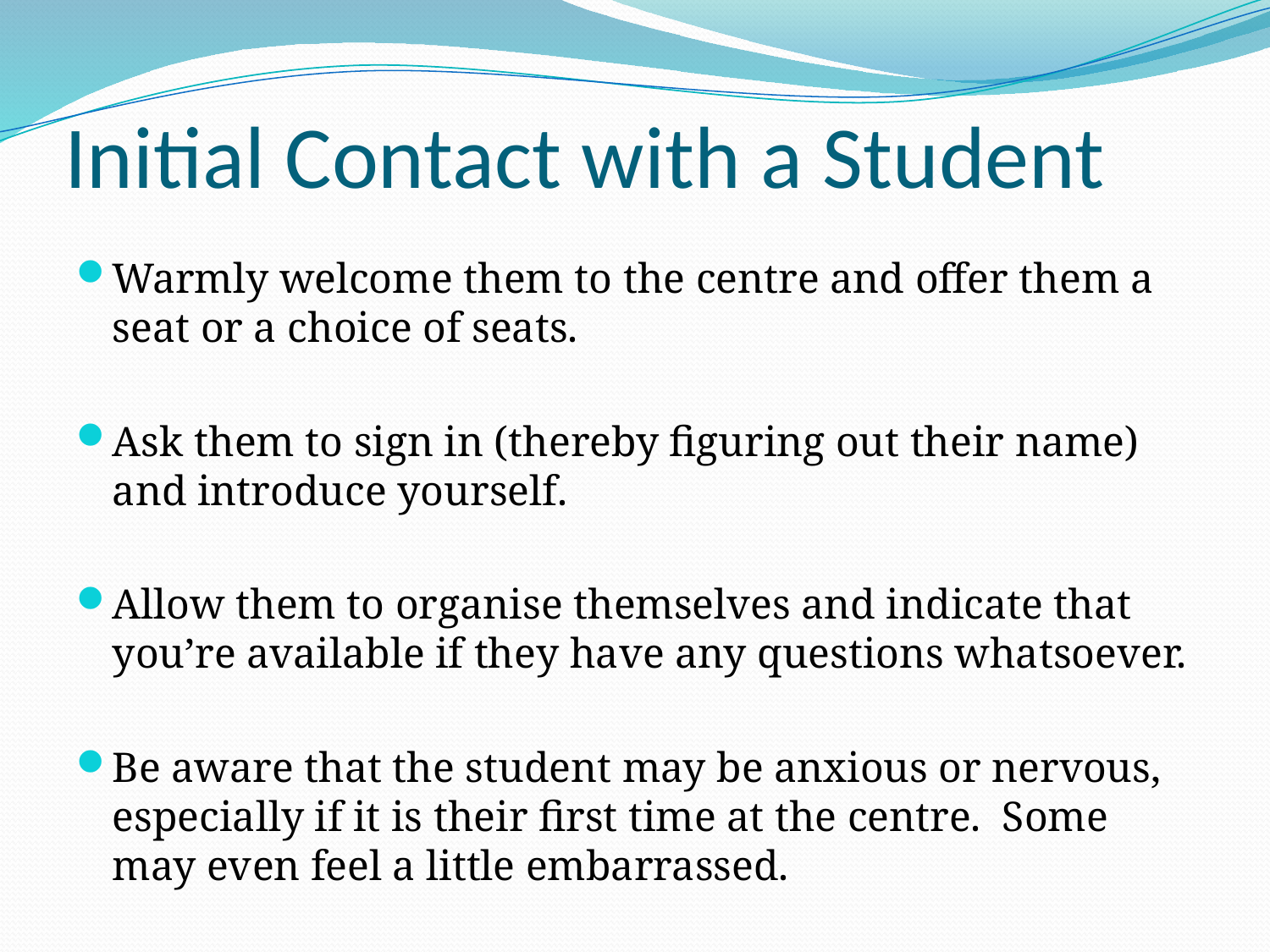

# Initial Contact with a Student
Warmly welcome them to the centre and offer them a seat or a choice of seats.

Ask them to sign in (thereby figuring out their name) and introduce yourself.

Allow them to organise themselves and indicate that you’re available if they have any questions whatsoever.

Be aware that the student may be anxious or nervous, especially if it is their first time at the centre.  Some may even feel a little embarrassed.